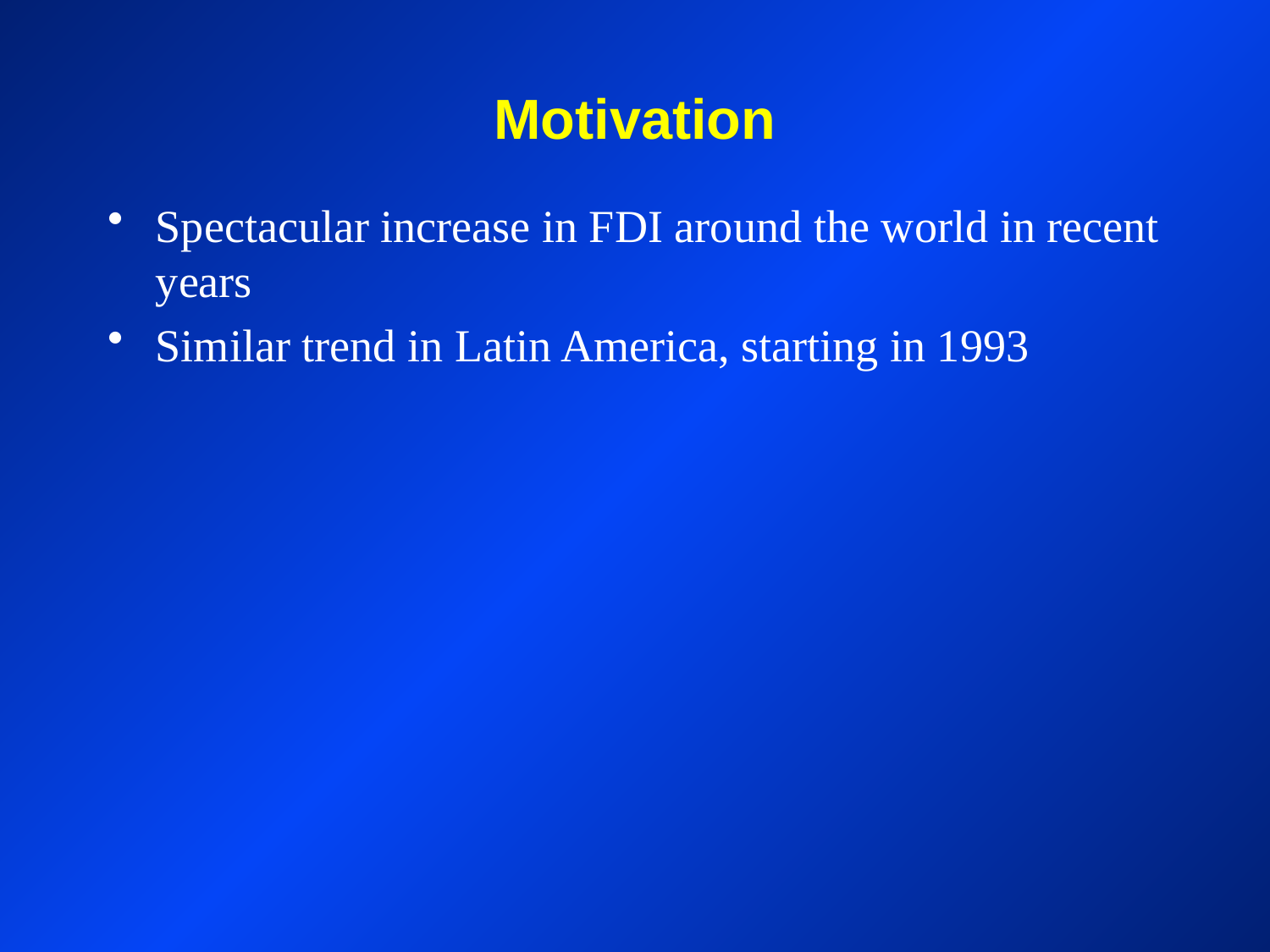

# Motivation
Spectacular increase in FDI around the world in recent years
Similar trend in Latin America, starting in 1993